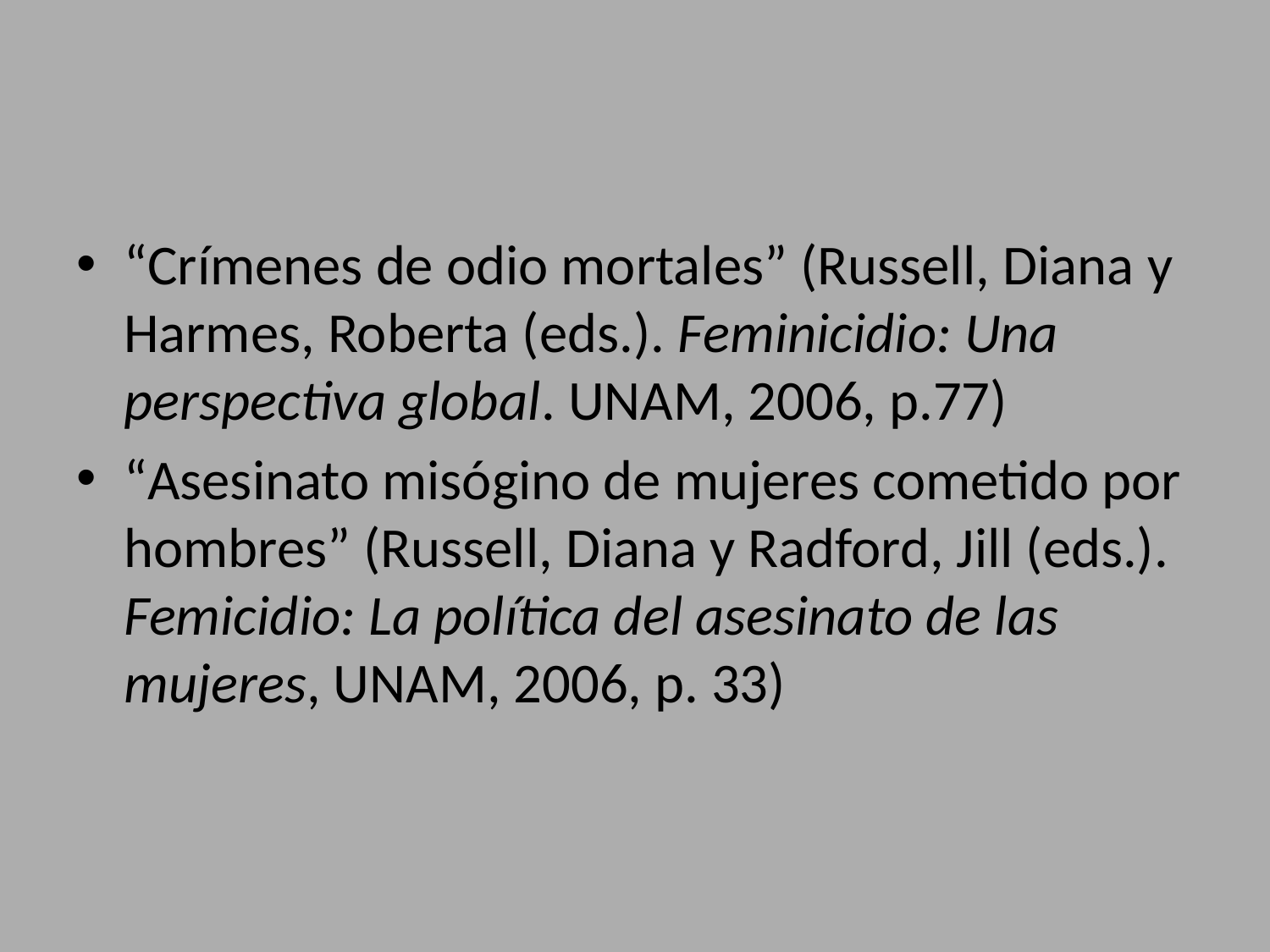

#
“Crímenes de odio mortales” (Russell, Diana y Harmes, Roberta (eds.). Feminicidio: Una perspectiva global. UNAM, 2006, p.77)
“Asesinato misógino de mujeres cometido por hombres” (Russell, Diana y Radford, Jill (eds.). Femicidio: La política del asesinato de las mujeres, UNAM, 2006, p. 33)